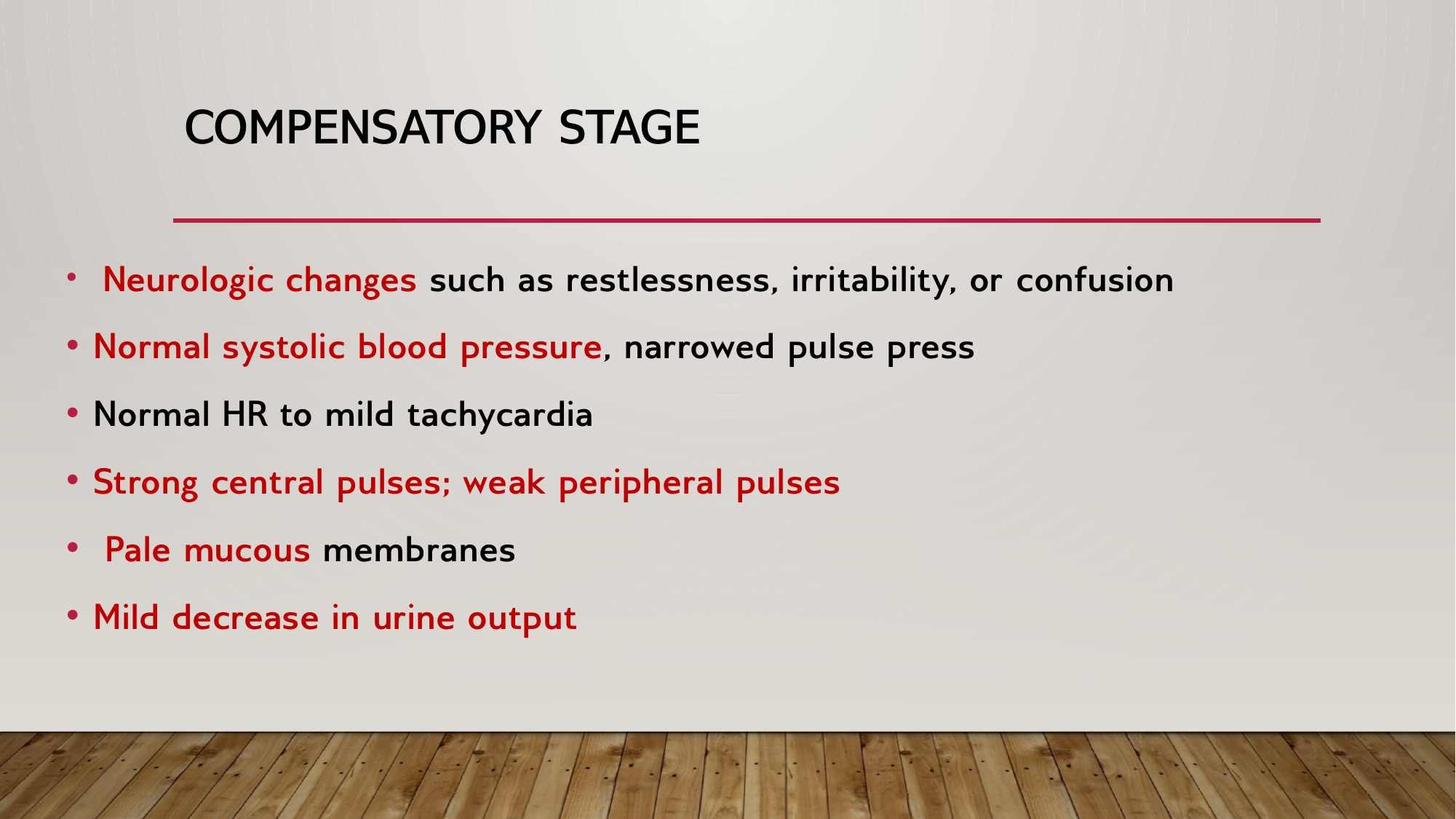

# compensatory stage
 Neurologic changes such as restlessness, irritability, or confusion
Normal systolic blood pressure, narrowed pulse press
Normal HR to mild tachycardia
Strong central pulses; weak peripheral pulses
 Pale mucous membranes
Mild decrease in urine output